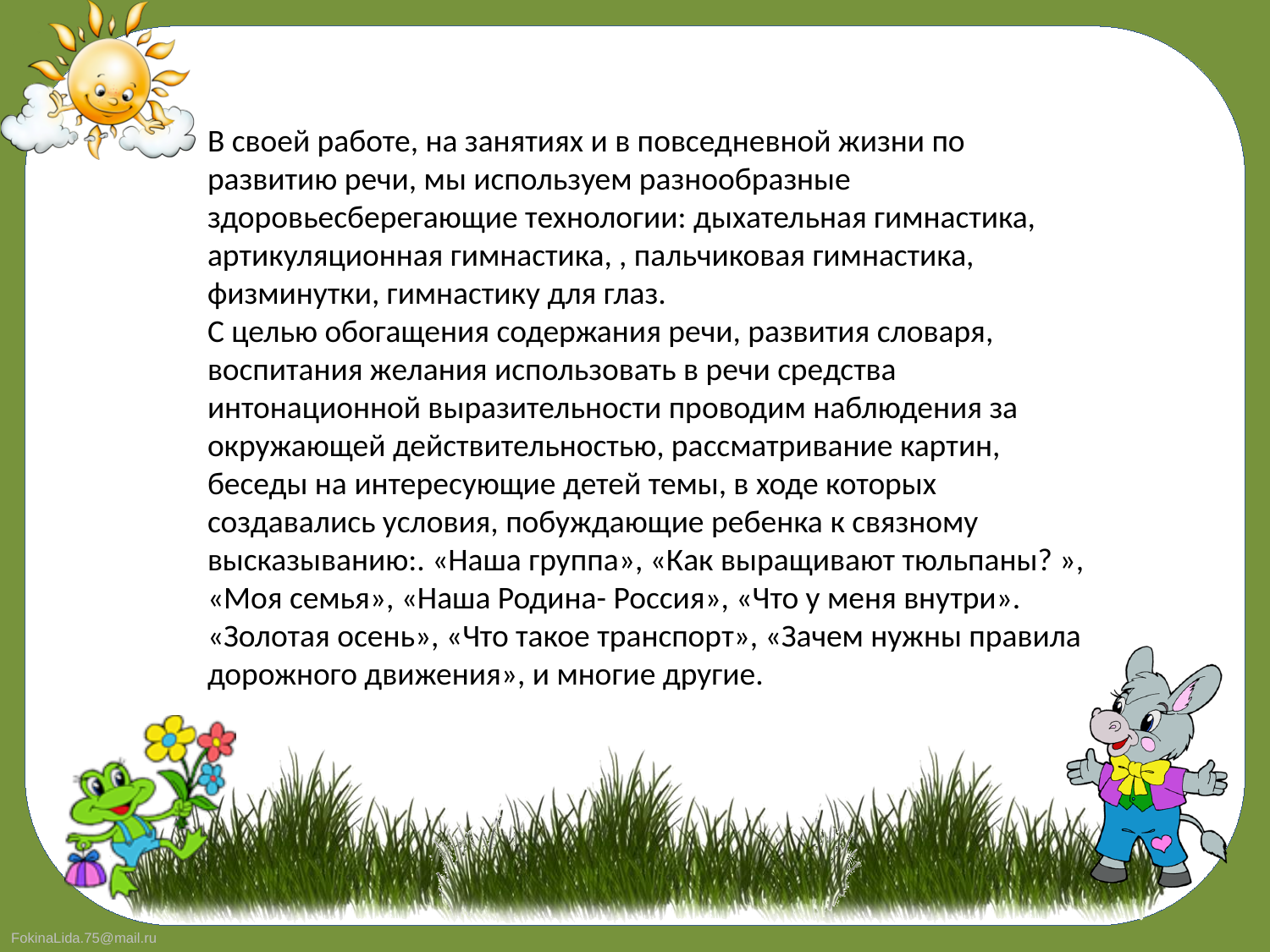

В своей работе, на занятиях и в повседневной жизни по развитию речи, мы используем разнообразные здоровьесберегающие технологии: дыхательная гимнастика, артикуляционная гимнастика, , пальчиковая гимнастика, физминутки, гимнастику для глаз.
С целью обогащения содержания речи, развития словаря, воспитания желания использовать в речи средства интонационной выразительности проводим наблюдения за окружающей действительностью, рассматривание картин, беседы на интересующие детей темы, в ходе которых создавались условия, побуждающие ребенка к связному высказыванию:. «Наша группа», «Как выращивают тюльпаны? », «Моя семья», «Наша Родина- Россия», «Что у меня внутри». «Золотая осень», «Что такое транспорт», «Зачем нужны правила дорожного движения», и многие другие.